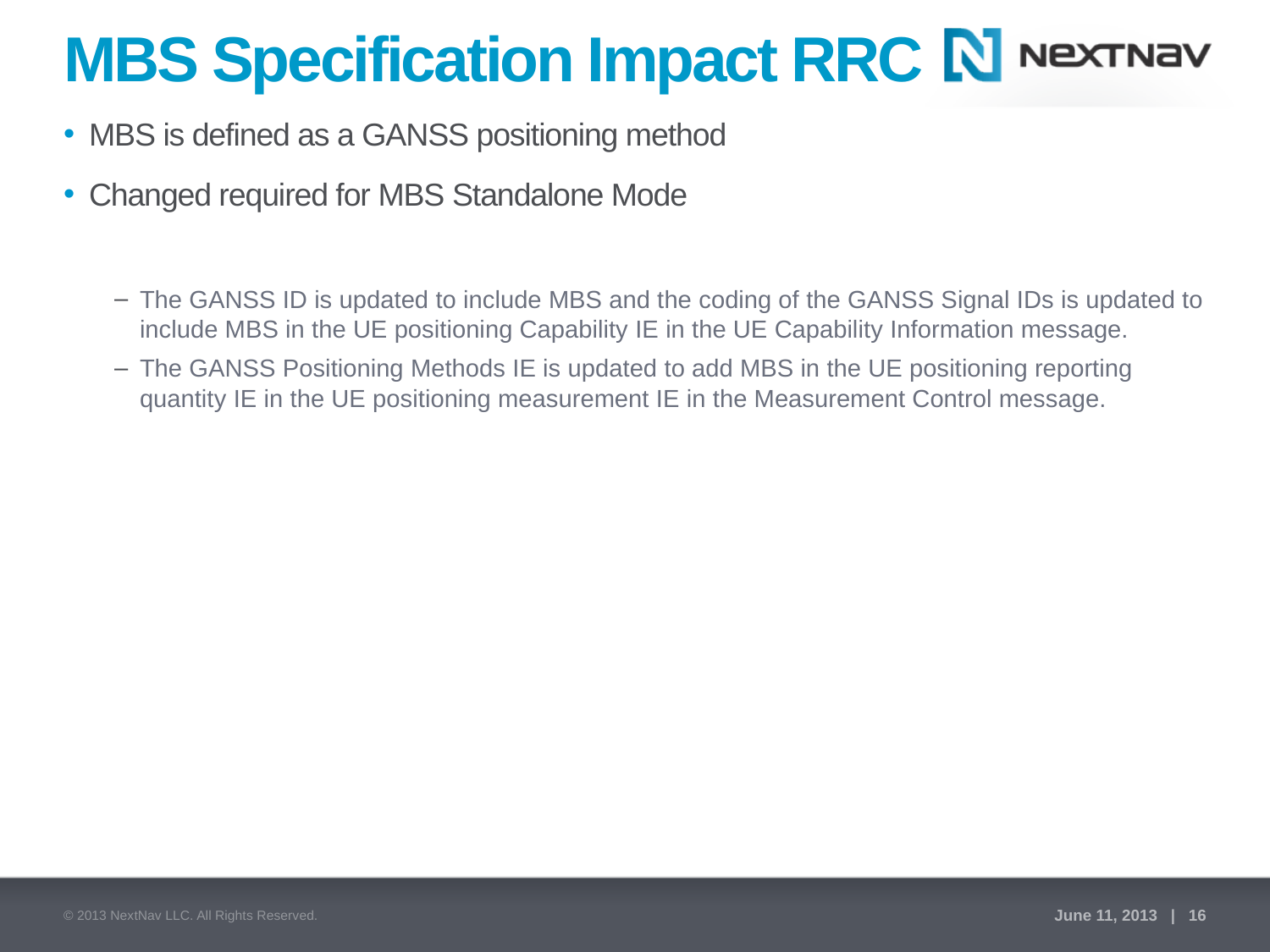

# MBS Specification Impact RRC
MBS is defined as a GANSS positioning method
Changed required for MBS Standalone Mode

The GANSS ID is updated to include MBS and the coding of the GANSS Signal IDs is updated to include MBS in the UE positioning Capability IE in the UE Capability Information message.
The GANSS Positioning Methods IE is updated to add MBS in the UE positioning reporting quantity IE in the UE positioning measurement IE in the Measurement Control message.

© 2013 NextNav LLC. All Rights Reserved.
June 11, 2013   |   16